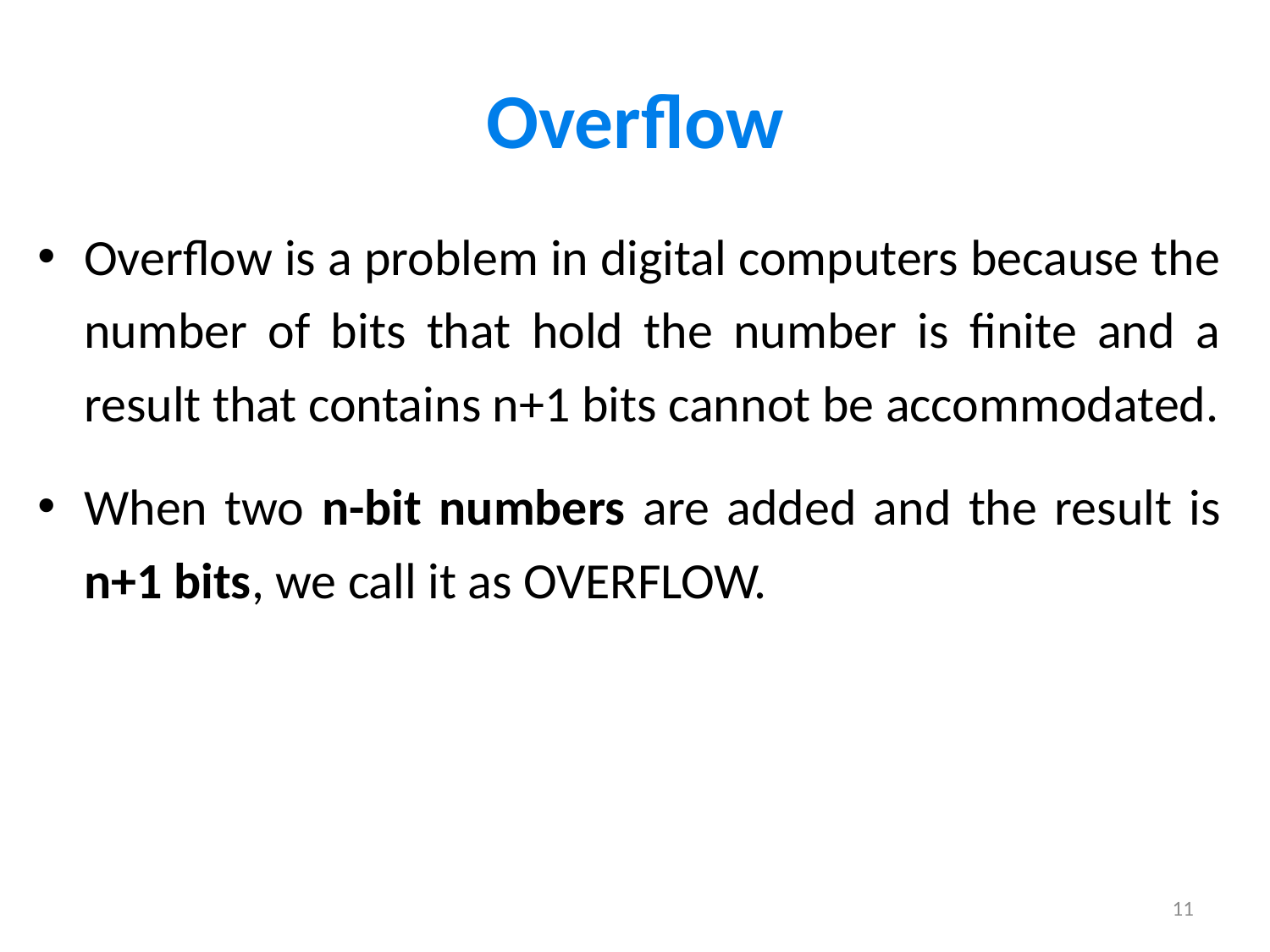

# Overflow
Overflow is a problem in digital computers because the number of bits that hold the number is finite and a result that contains n+1 bits cannot be accommodated.
When two n-bit numbers are added and the result is n+1 bits, we call it as OVERFLOW.
11